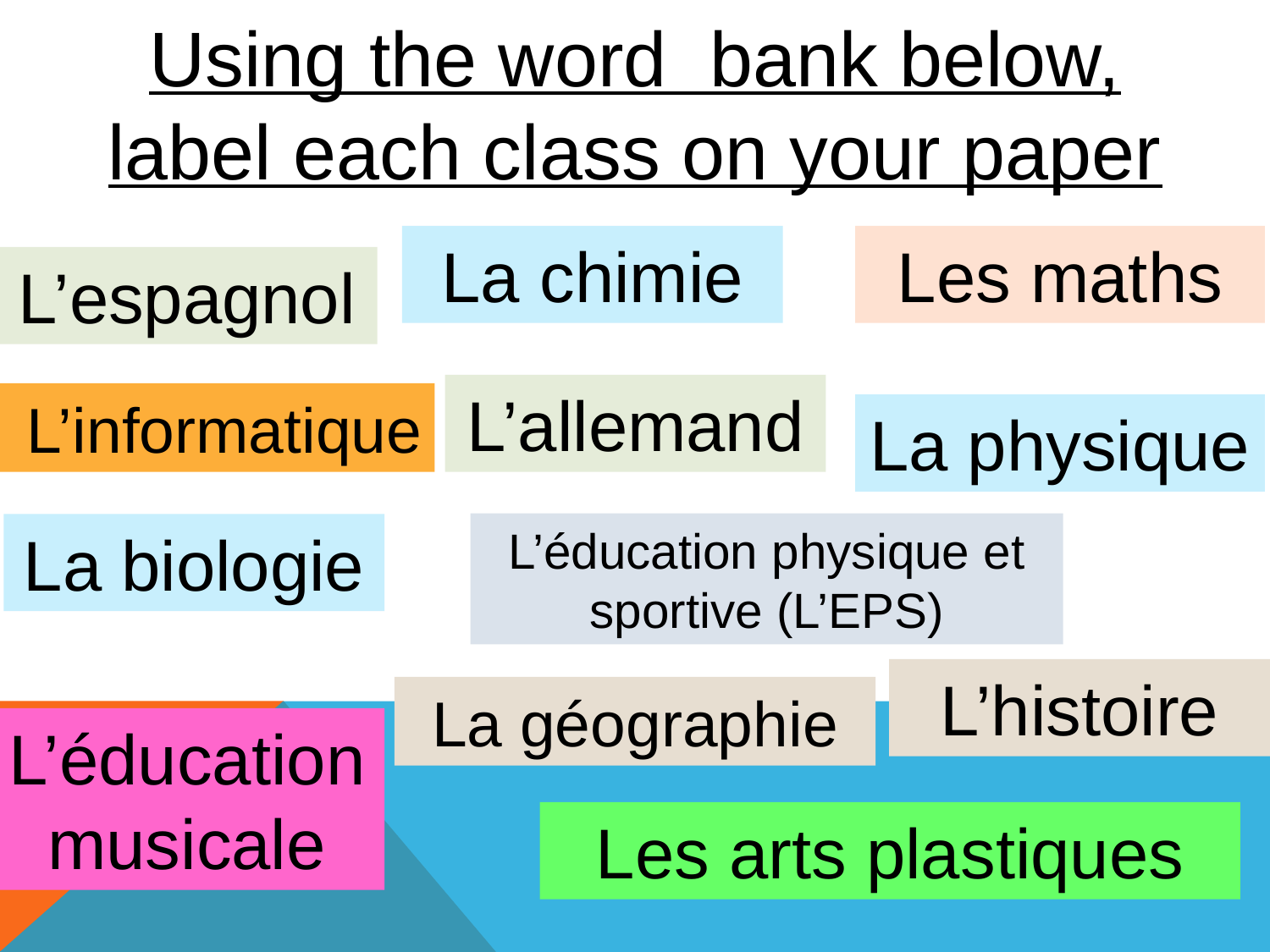

Using the word  bank below, label each class on your paper
La chimie
Les maths
L’espagnol
L’allemand
L’informatique
La physique
L’éducation physique et sportive (L’EPS)
La biologie
L’histoire
La géographie
L’éducation musicale
Les arts plastiques